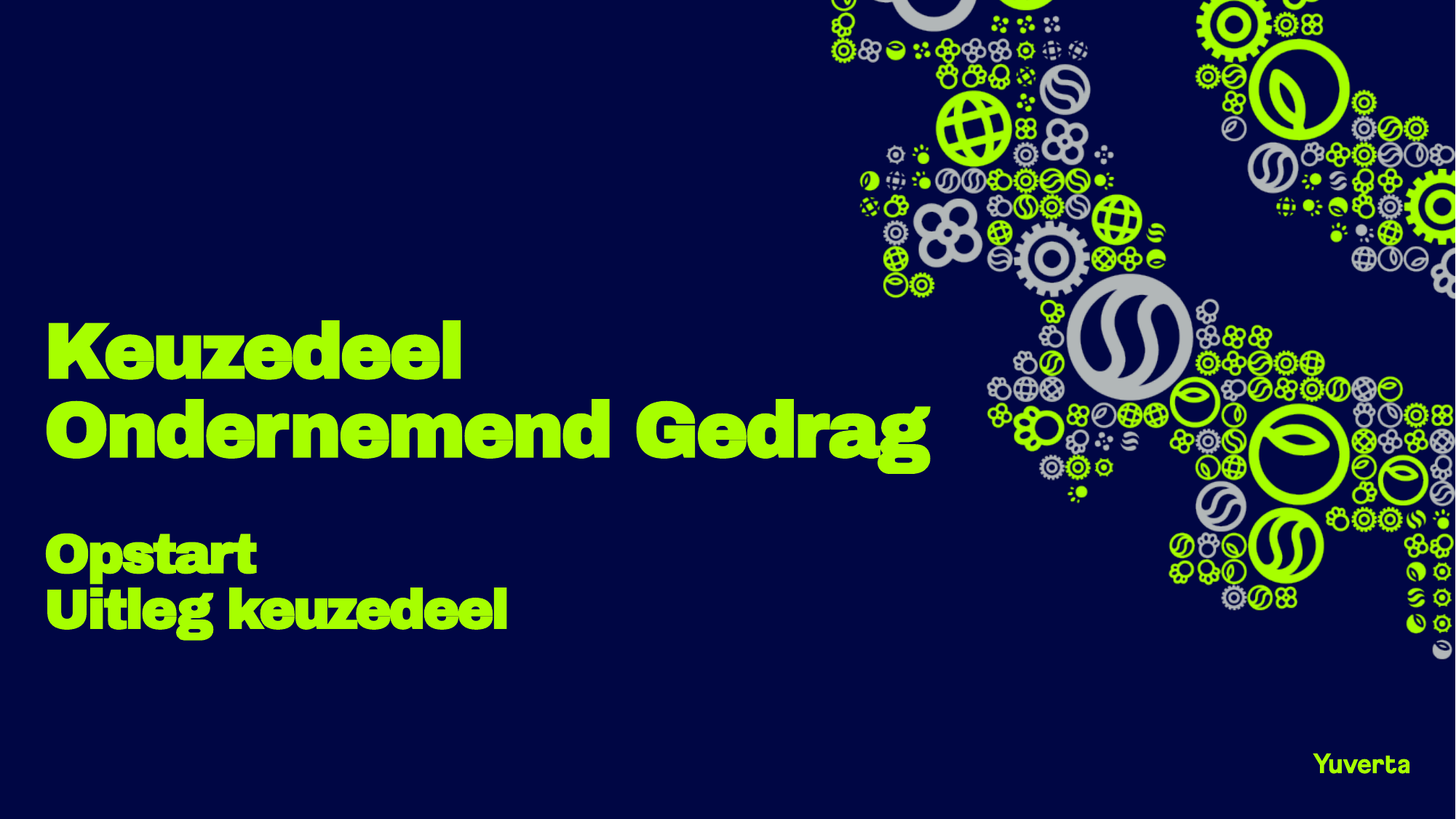

# Keuzedeel Ondernemend Gedrag Opstart Uitleg keuzedeel
1